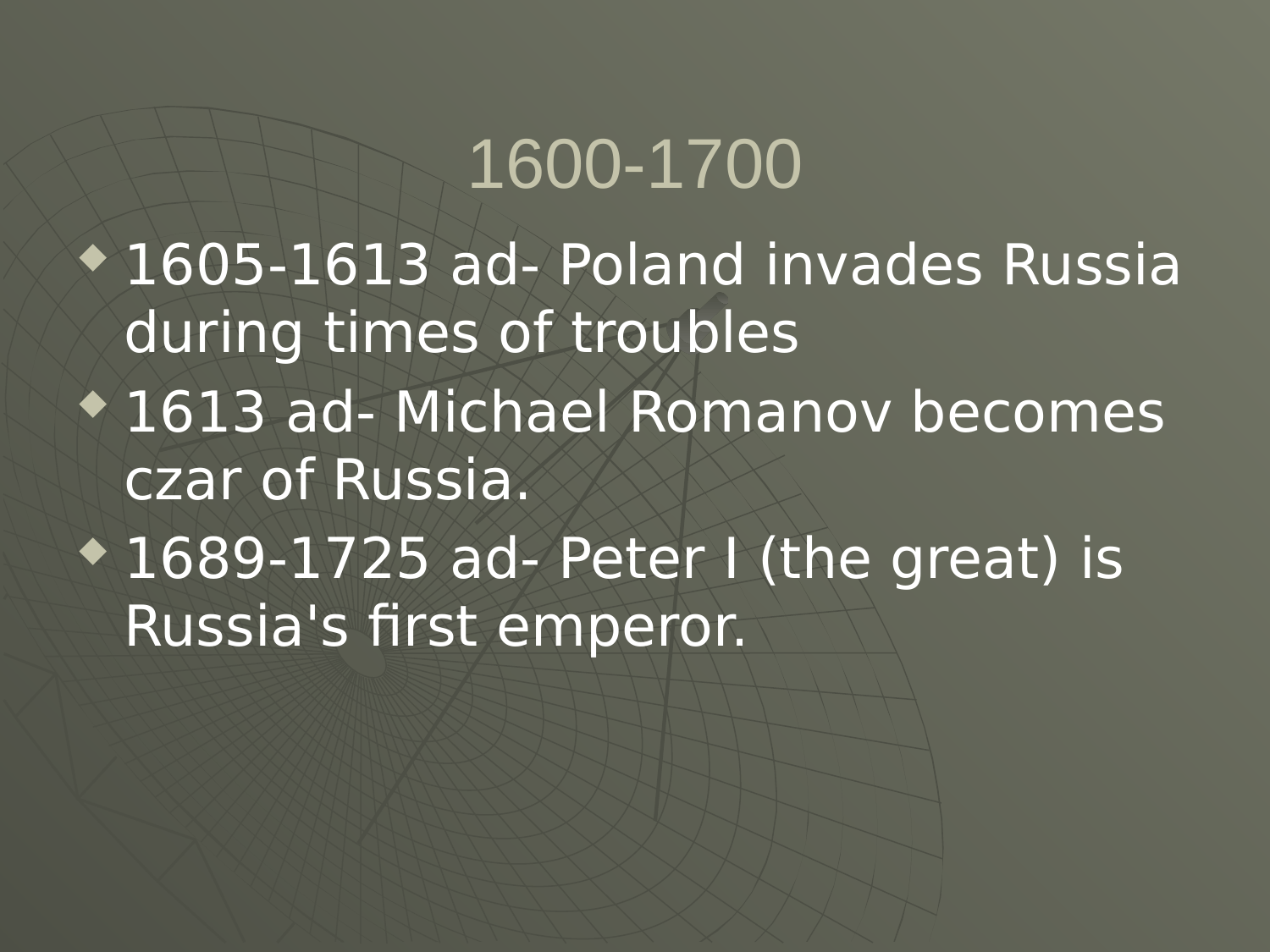

# 1600-1700
1605-1613 ad- Poland invades Russia during times of troubles
1613 ad- Michael Romanov becomes czar of Russia.
1689-1725 ad- Peter I (the great) is Russia's first emperor.